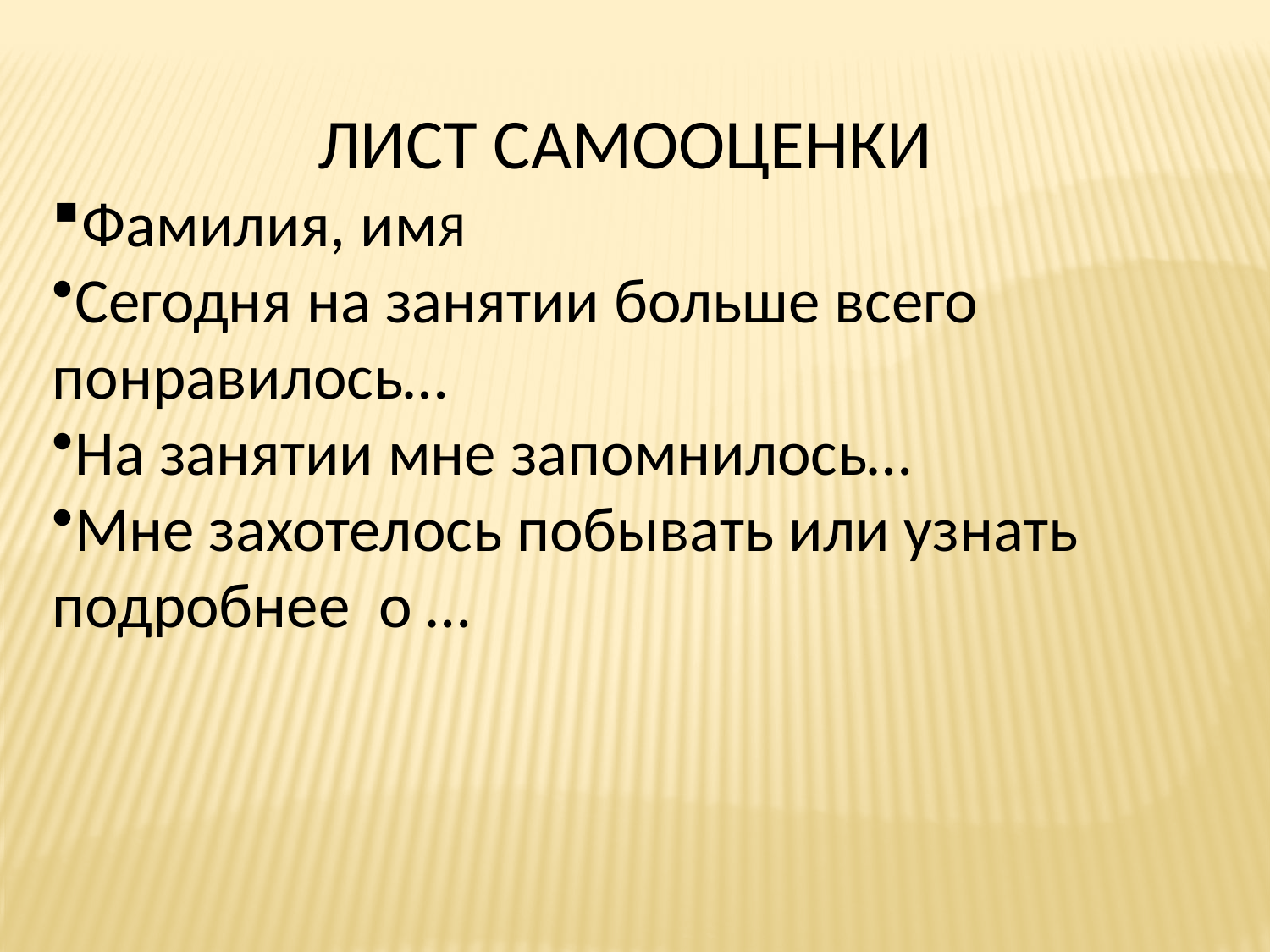

ЛИСТ САМООЦЕНКИ
Фамилия, имЯ
Сегодня на занятии больше всего понравилось…
На занятии мне запомнилось…
Мне захотелось побывать или узнать подробнее  о …